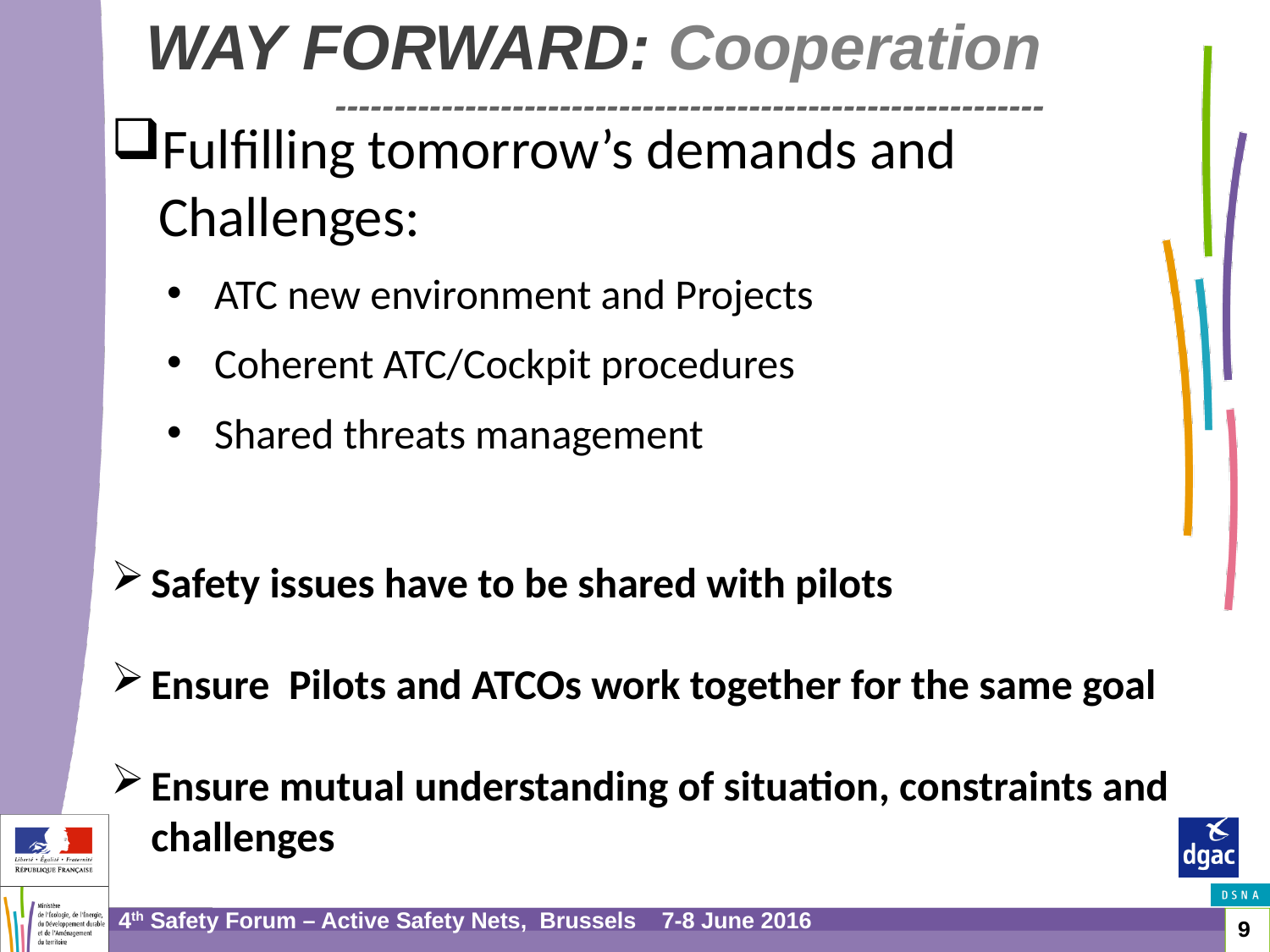

WAY FORWARD: Cooperation            ------------------------------------------------------------
Ground / cockpit cooperation and shared threat management is a major challenge for the years to come and can be identified as one of the major axis of improvement of any ATC System and its Safety Performance.
Fulfilling tomorrow’s demands and Challenges:
ATC new environment and Projects
Coherent ATC/Cockpit procedures
Shared threats management

Safety issues have to be shared with pilots

Ensure  Pilots and ATCOs work together for the same goal

Ensure mutual understanding of situation, constraints and challenges

4th Safety Forum – Active Safety Nets,  Brussels    7-8 June 2016